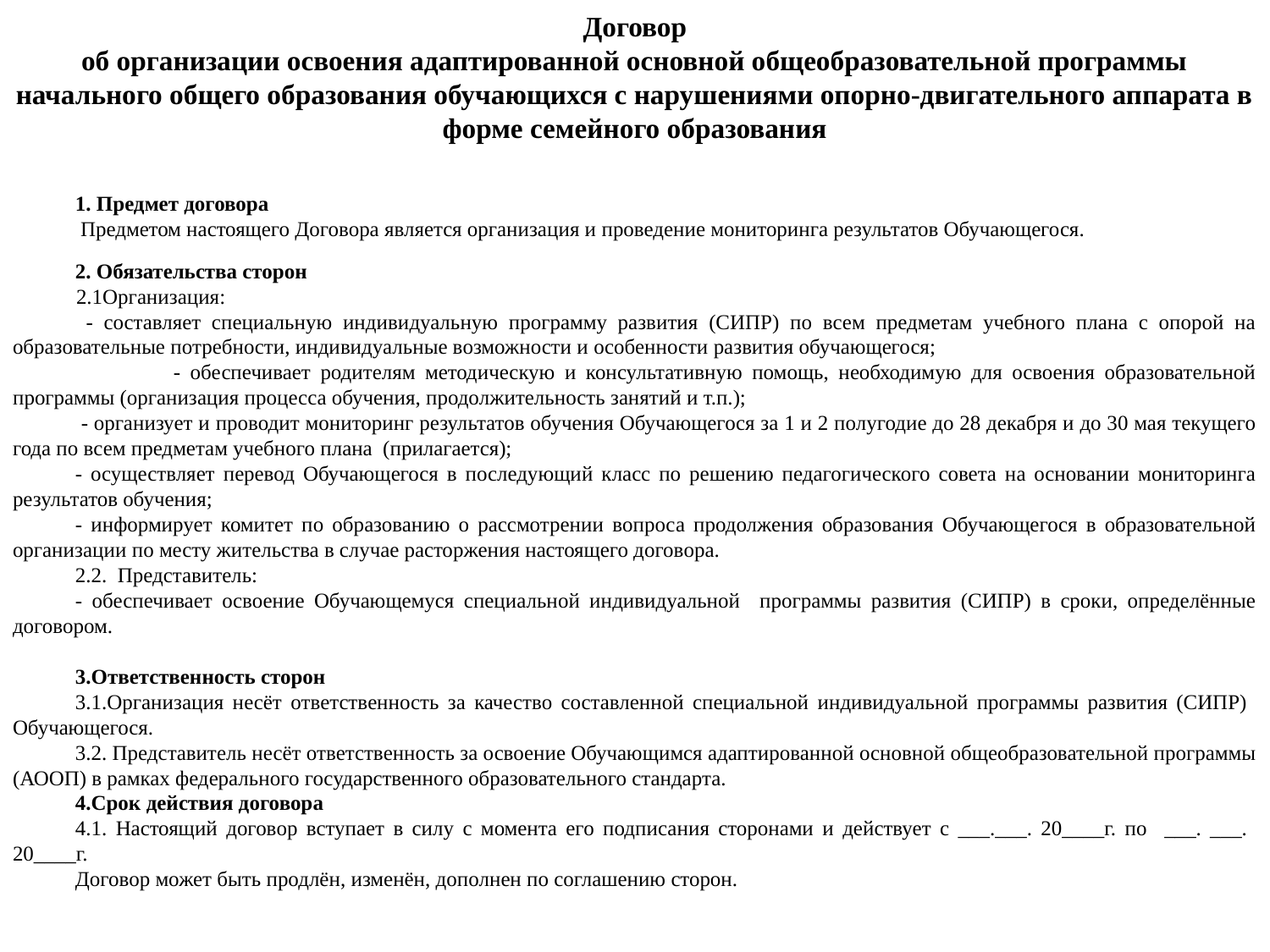

# Договор об организации освоения адаптированной основной общеобразовательной программы начального общего образования обучающихся с нарушениями опорно-двигательного аппарата в форме семейного образования

1. Предмет договора
 Предметом настоящего Договора является организация и проведение мониторинга результатов Обучающегося.

2. Обязательства сторон
2.1Организация:
 - составляет специальную индивидуальную программу развития (СИПР) по всем предметам учебного плана с опорой на образовательные потребности, индивидуальные возможности и особенности развития обучающегося;
          - обеспечивает родителям методическую и консультативную помощь, необходимую для освоения образовательной программы (организация процесса обучения, продолжительность занятий и т.п.);
 - организует и проводит мониторинг результатов обучения Обучающегося за 1 и 2 полугодие до 28 декабря и до 30 мая текущего года по всем предметам учебного плана  (прилагается);
- осуществляет перевод Обучающегося в последующий класс по решению педагогического совета на основании мониторинга результатов обучения;
- информирует комитет по образованию о рассмотрении вопроса продолжения образования Обучающегося в образовательной организации по месту жительства в случае расторжения настоящего договора.
2.2.  Представитель:
- обеспечивает освоение Обучающемуся специальной индивидуальной  программы развития (СИПР) в сроки, определённые договором.

3.Ответственность сторон
3.1.Организация несёт ответственность за качество составленной специальной индивидуальной программы развития (СИПР)  Обучающегося.
3.2. Представитель несёт ответственность за освоение Обучающимся адаптированной основной общеобразовательной программы (АООП) в рамках федерального государственного образовательного стандарта.
4.Срок действия договора
4.1. Настоящий договор вступает в силу с момента его подписания сторонами и действует с ___.___. 20____г. по  ___. ___.  20____г.
Договор может быть продлён, изменён, дополнен по соглашению сторон.